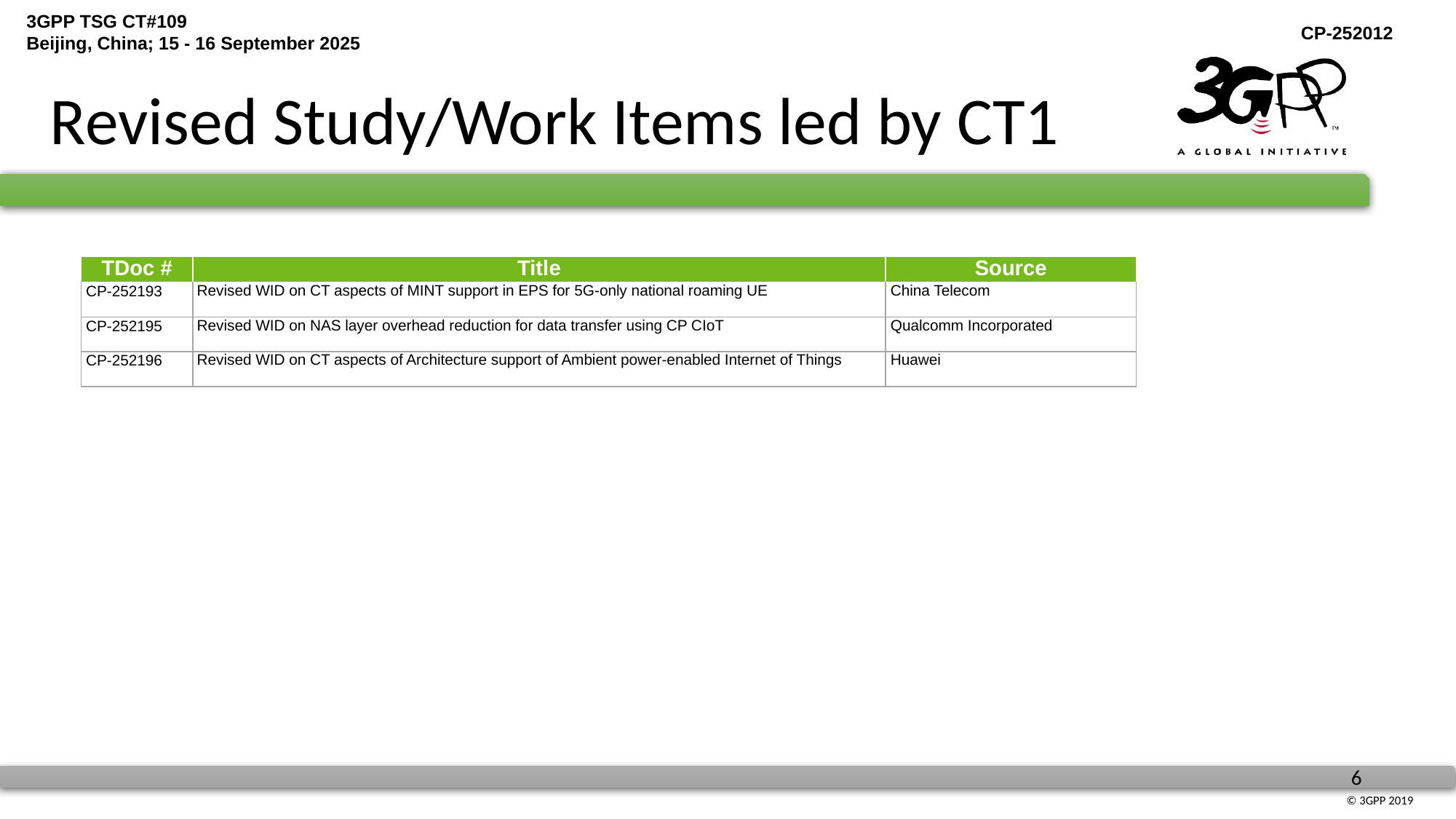

# Revised Study/Work Items led by CT1
| TDoc # | Title | Source |
| --- | --- | --- |
| CP-252193 | Revised WID on CT aspects of MINT support in EPS for 5G-only national roaming UE | China Telecom |
| CP-252195 | Revised WID on NAS layer overhead reduction for data transfer using CP CIoT | Qualcomm Incorporated |
| CP-252196 | Revised WID on CT aspects of Architecture support of Ambient power-enabled Internet of Things | Huawei |